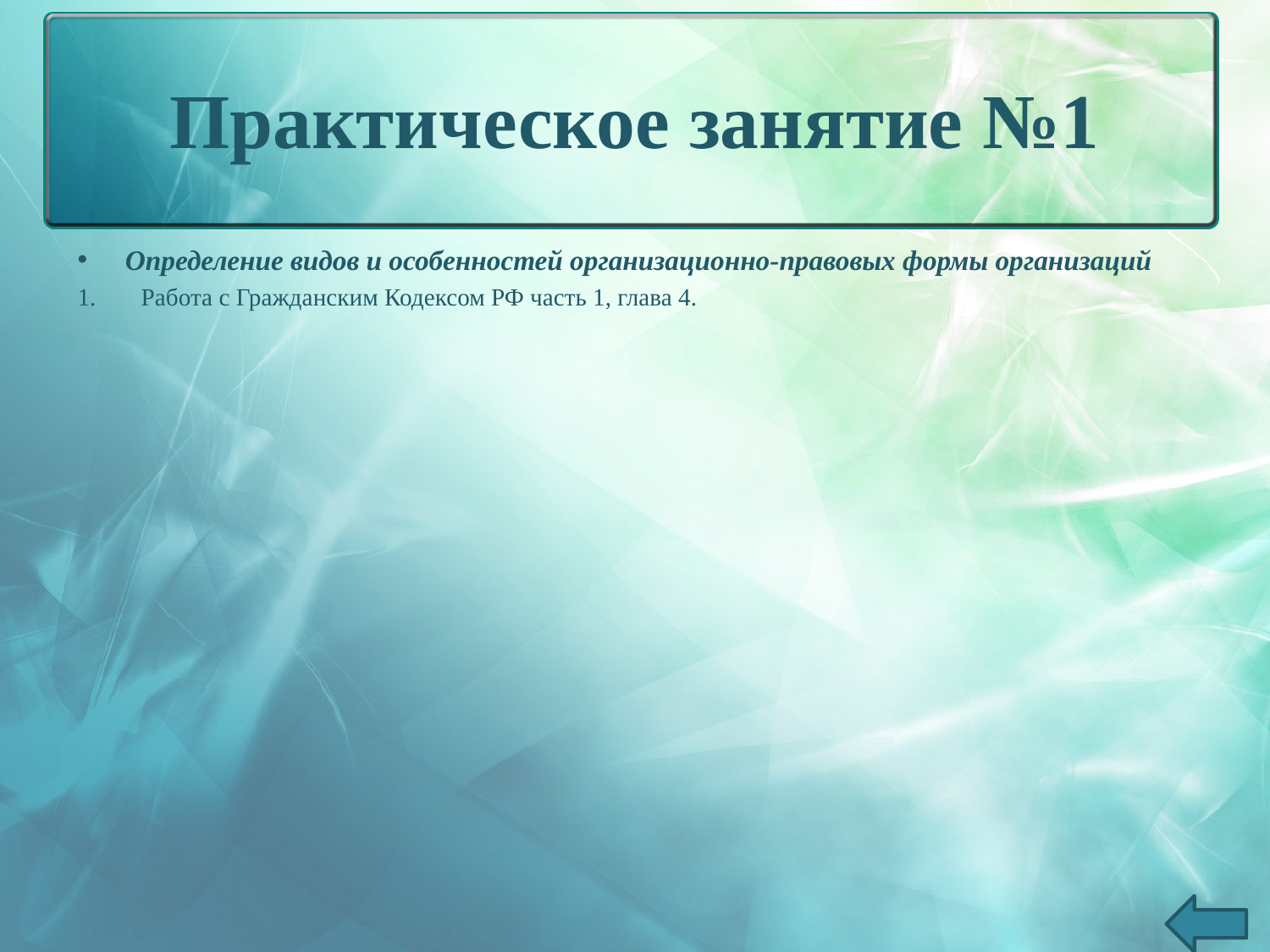

# Практическое занятие №1
Определение видов и особенностей организационно-правовых формы организаций
Работа с Гражданским Кодексом РФ часть 1, глава 4.